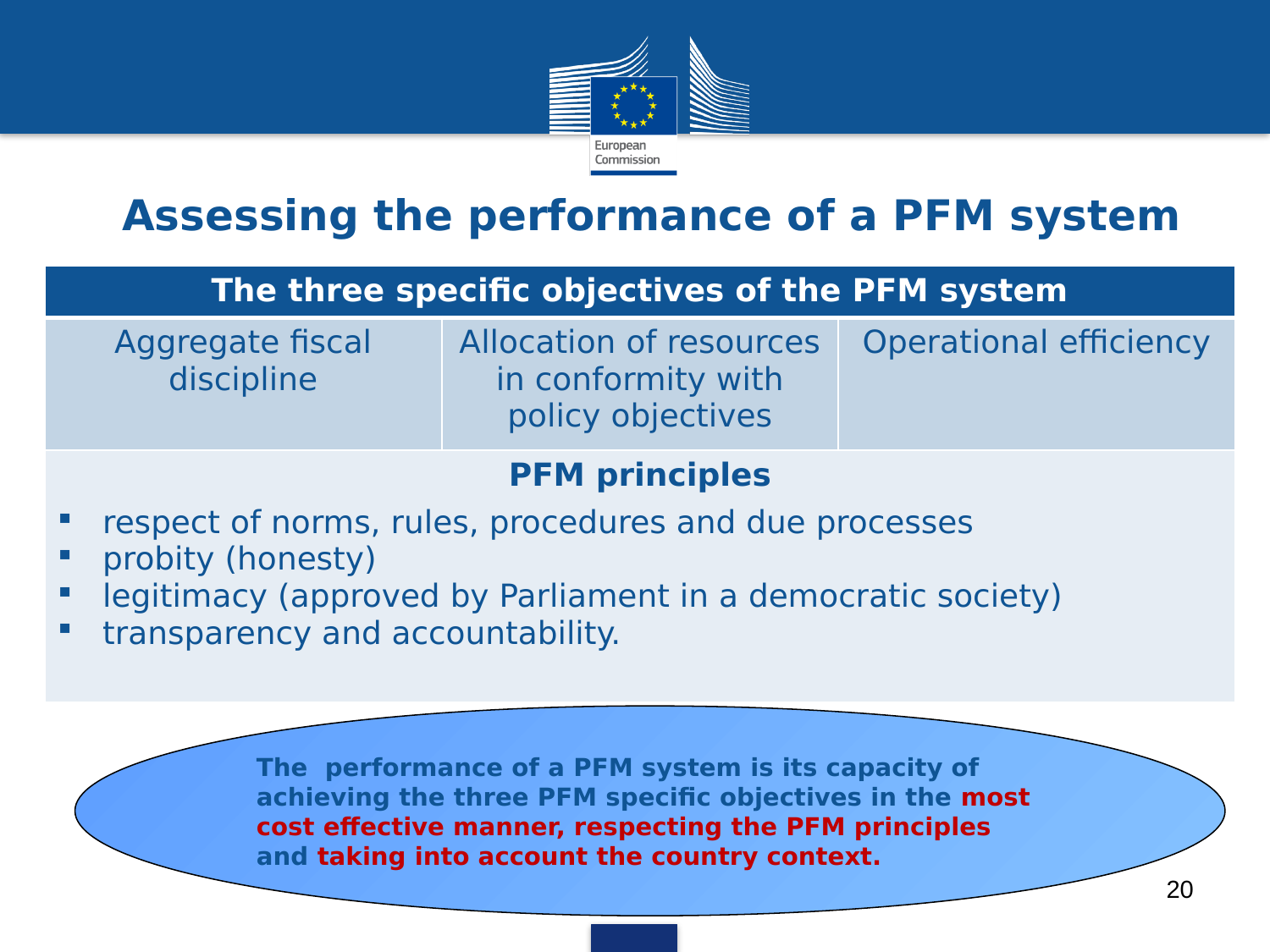

# Assessing the performance of a PFM system
| The three specific objectives of the PFM system |  |  |
| --- | --- | --- |
| Aggregate fiscal discipline | Allocation of resources in conformity with policy objectives | Operational efficiency |
| PFM principles respect of norms, rules, procedures and due processes probity (honesty) legitimacy (approved by Parliament in a democratic society) transparency and accountability. |  |  |
The  performance of a PFM system is its capacity of achieving the three PFM specific objectives in the most cost effective manner, respecting the PFM principles and taking into account the country context.
20